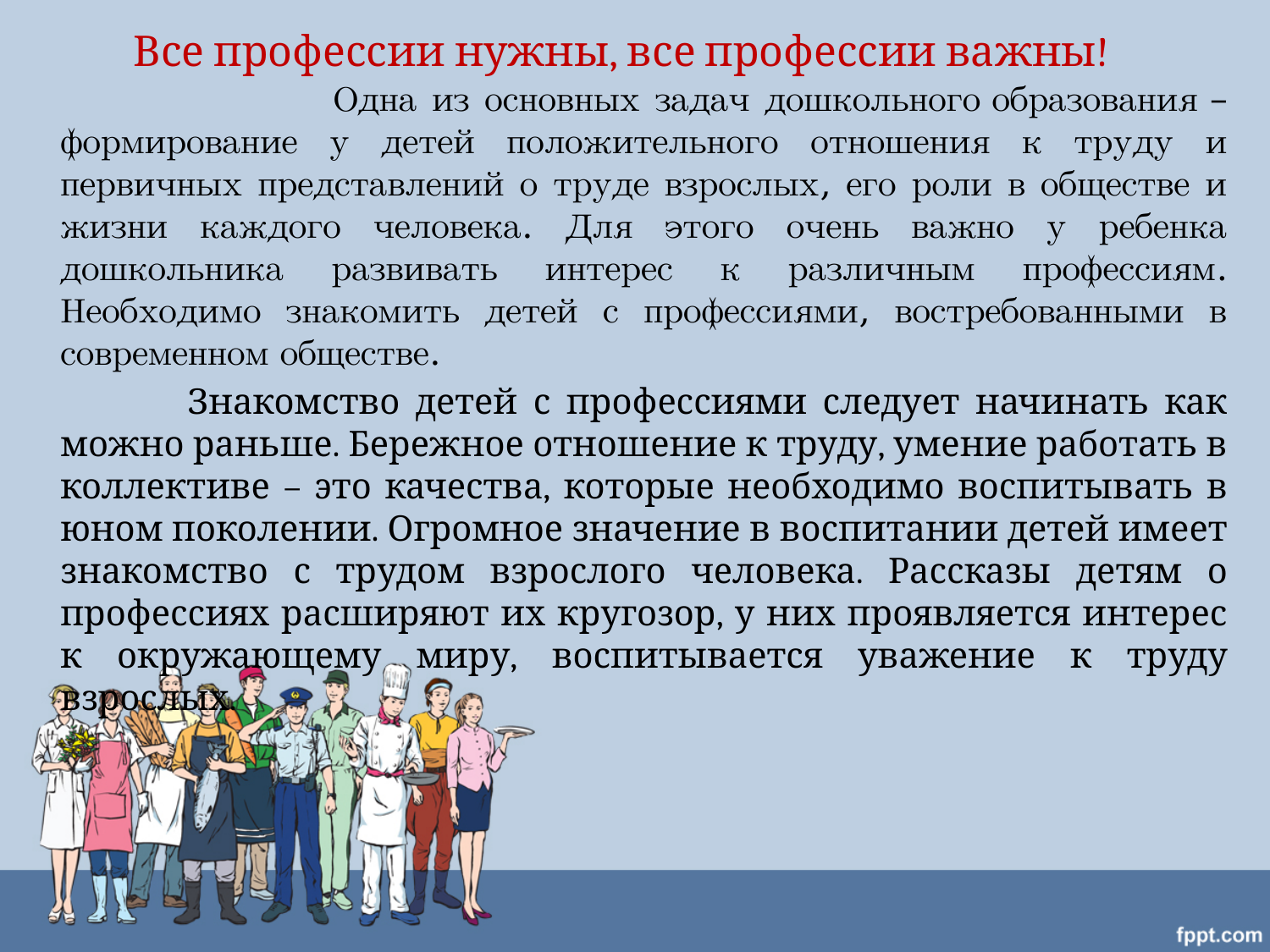

# Все профессии нужны, все профессии важны!
     		Одна из основных задач дошкольного образования – формирование у детей положительного отношения к труду и первичных представлений о труде взрослых, его роли в обществе и жизни каждого человека. Для этого очень важно у ребенка дошкольника развивать интерес к различным профессиям. Необходимо знакомить детей с профессиями, востребованными в современном обществе.
		Знакомство детей с профессиями следует начинать как можно раньше. Бережное отношение к труду, умение работать в коллективе – это качества, которые необходимо воспитывать в юном поколении. Огромное значение в воспитании детей имеет знакомство с трудом взрослого человека. Рассказы детям о профессиях расширяют их кругозор, у них проявляется интерес к окружающему миру, воспитывается уважение к труду взрослых.